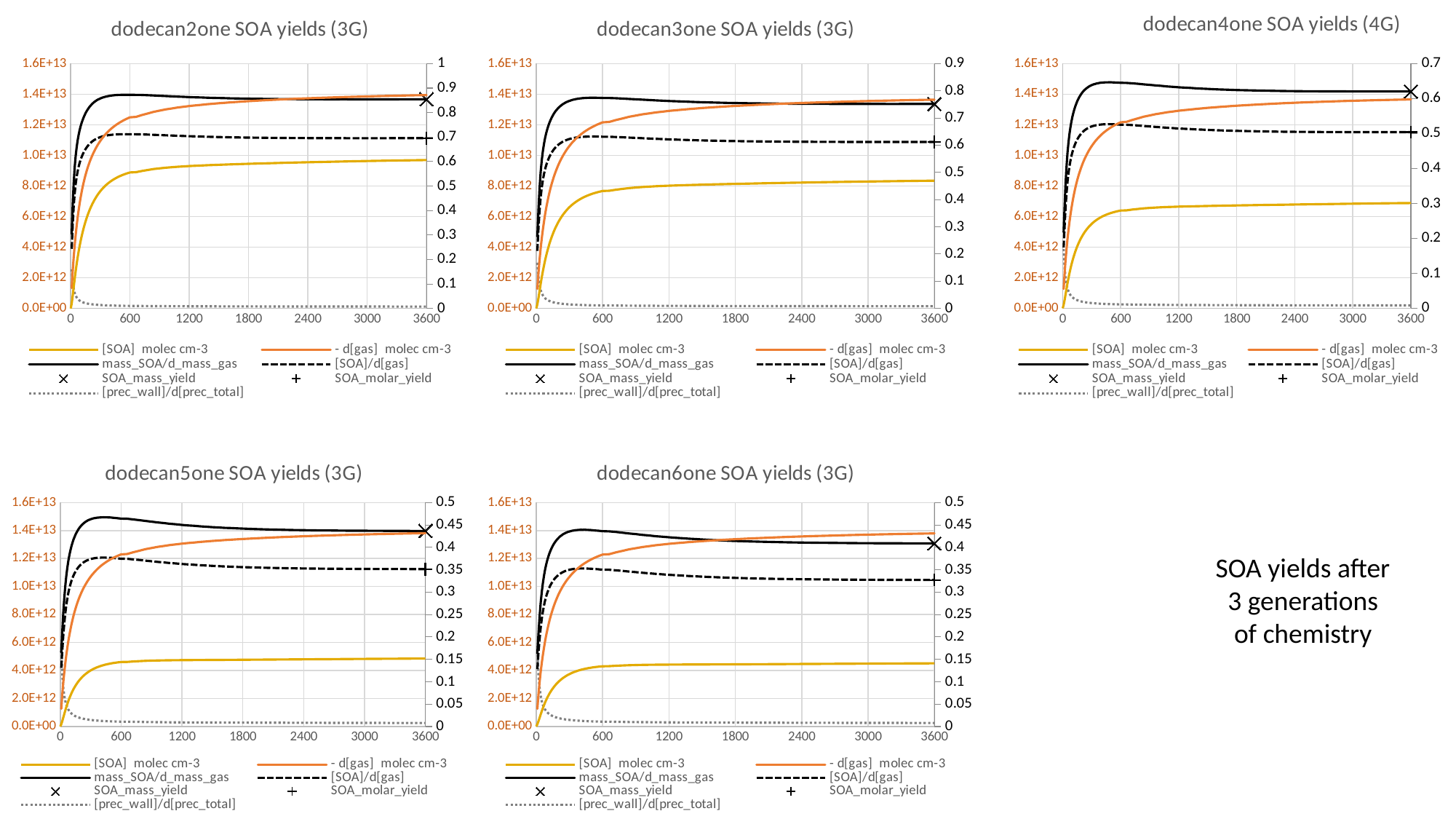

### Chart: dodecan2one SOA yields (3G)

| Category | [SOA] | - d[gas] | mass_SOA/d_mass_gas | [SOA]/d[gas] | SOA_mass_yield | SOA_molar_yield | [prec_wall]/d[prec_total] |
|---|---|---|---|---|---|---|---|

### Chart: dodecan3one SOA yields (3G)

| Category | [SOA] | - d[gas] | mass_SOA/d_mass_gas | [SOA]/d[gas] | SOA_mass_yield | SOA_molar_yield | [prec_wall]/d[prec_total] |
|---|---|---|---|---|---|---|---|

### Chart: dodecan4one SOA yields (4G)

| Category | [SOA] | - d[gas] | mass_SOA/d_mass_gas | [SOA]/d[gas] | SOA_mass_yield | SOA_molar_yield | [prec_wall]/d[prec_total] |
|---|---|---|---|---|---|---|---|

### Chart: dodecan5one SOA yields (3G)

| Category | [SOA] | - d[gas] | mass_SOA/d_mass_gas | [SOA]/d[gas] | SOA_mass_yield | SOA_molar_yield | [prec_wall]/d[prec_total] |
|---|---|---|---|---|---|---|---|

### Chart: dodecan6one SOA yields (3G)

| Category | [SOA] | - d[gas] | mass_SOA/d_mass_gas | [SOA]/d[gas] | SOA_mass_yield | SOA_molar_yield | [prec_wall]/d[prec_total] |
|---|---|---|---|---|---|---|---|
SOA yields after 3 generations
of chemistry